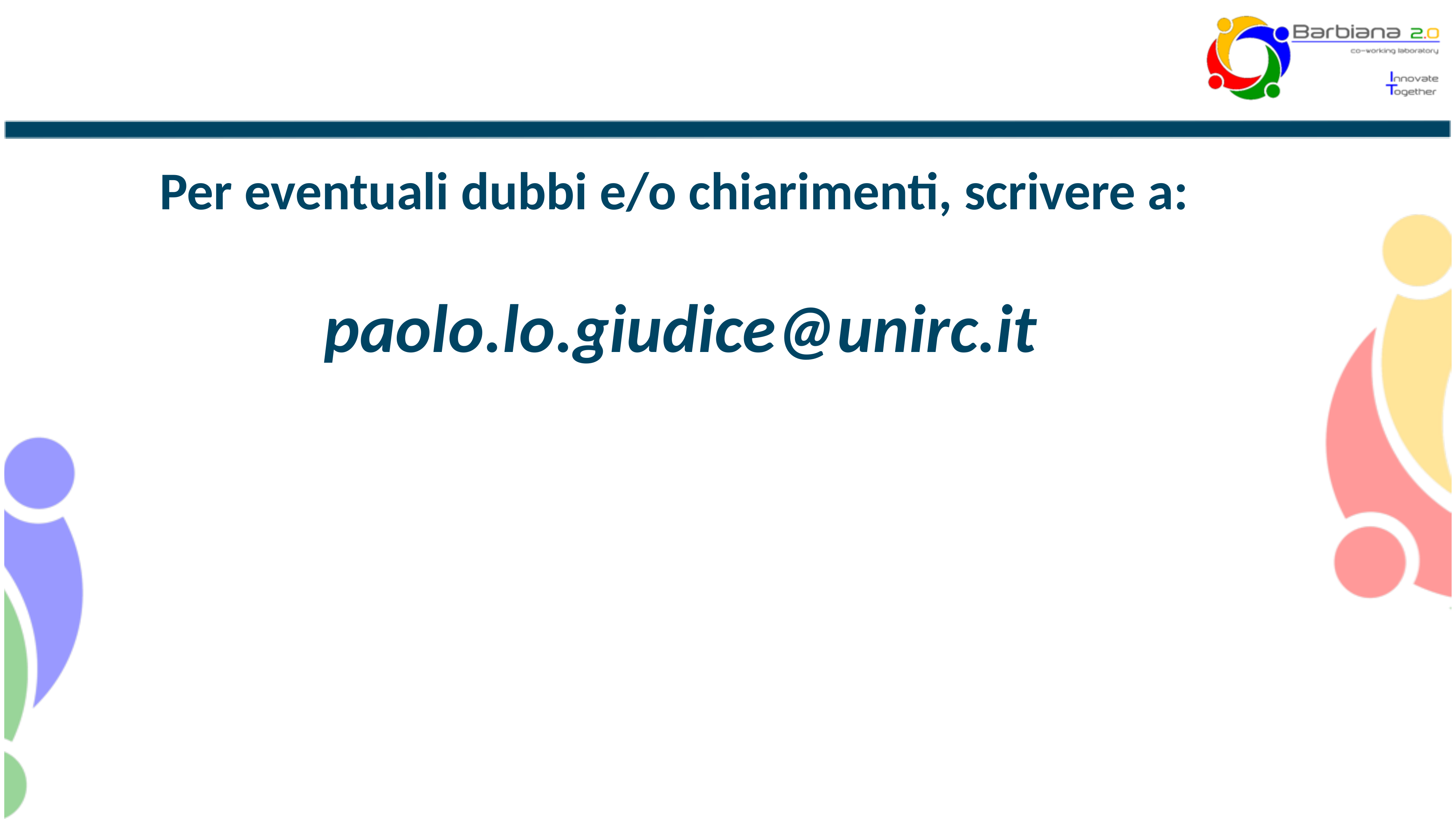

Per eventuali dubbi e/o chiarimenti, scrivere a:

paolo.lo.giudice@unirc.it